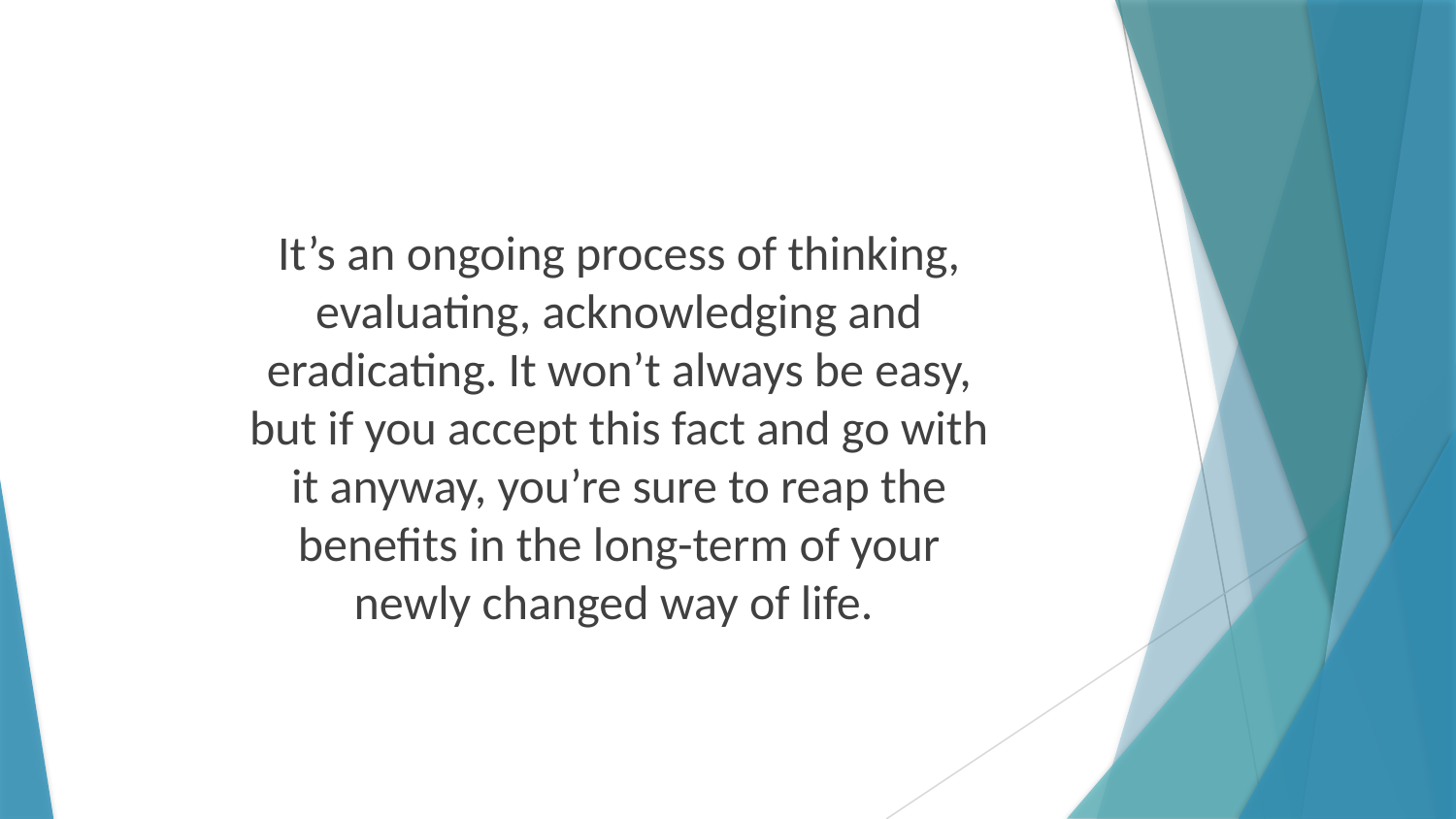

It’s an ongoing process of thinking, evaluating, acknowledging and eradicating. It won’t always be easy, but if you accept this fact and go with it anyway, you’re sure to reap the benefits in the long-term of your newly changed way of life.